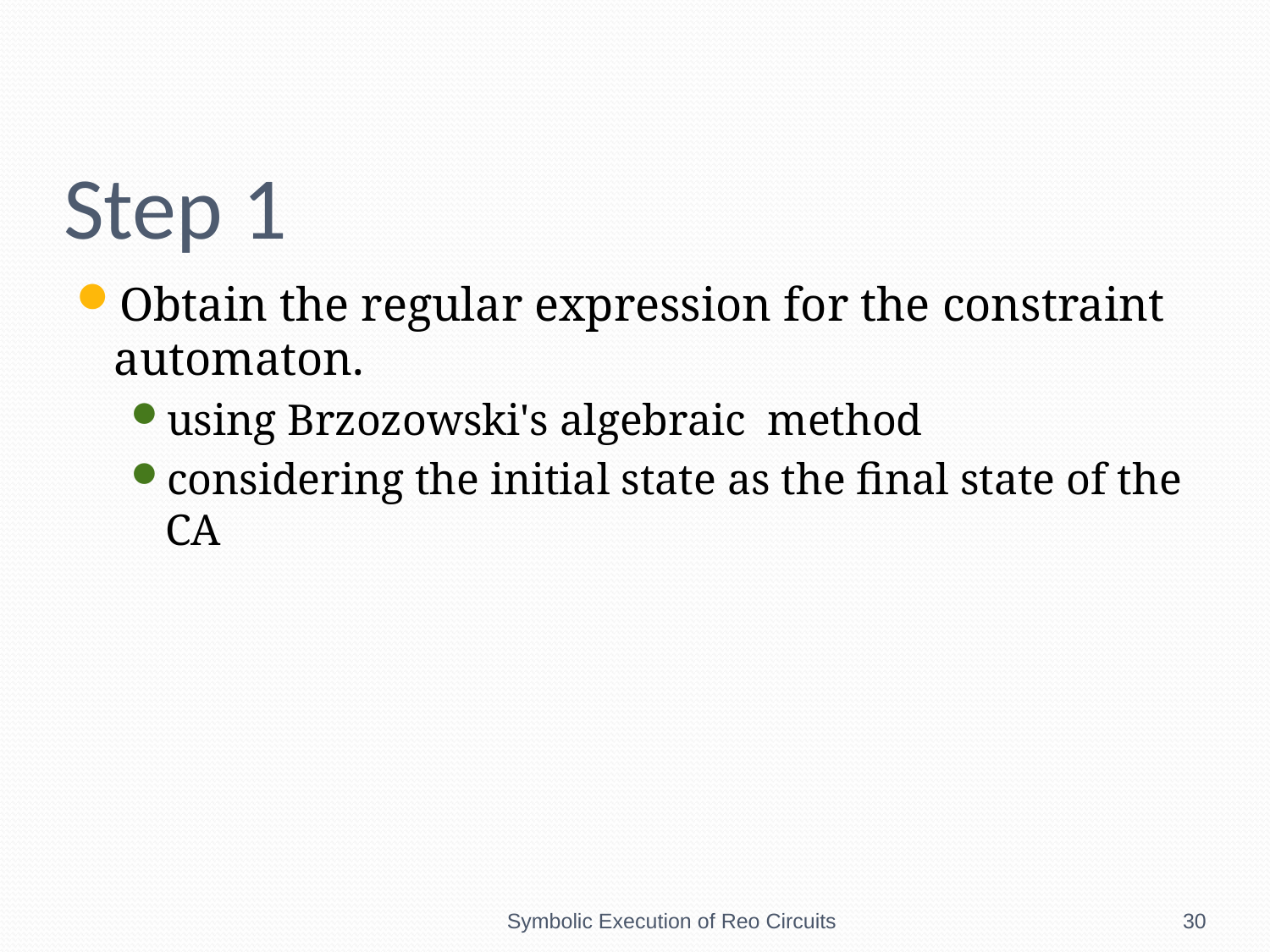

# Step 1
Obtain the regular expression for the constraint automaton.
using Brzozowski's algebraic  method
considering the initial state as the final state of the CA
Symbolic Execution of Reo Circuits
30